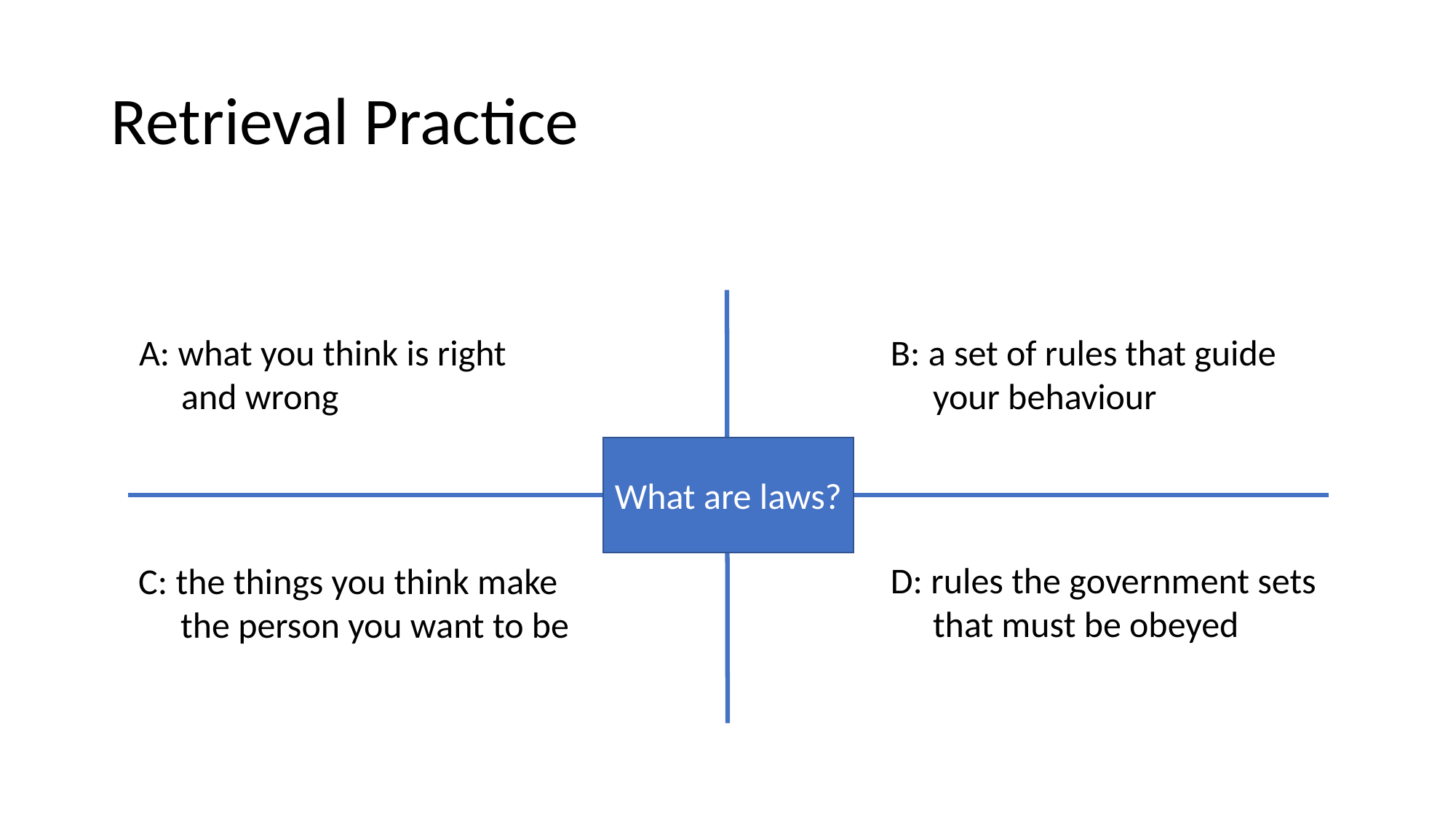

# Retrieval Practice
B: a set of rules that guide your behaviour
A: what you think is right and wrong

What are laws?
D: rules the government sets that must be obeyed
C: the things you think make the person you want to be